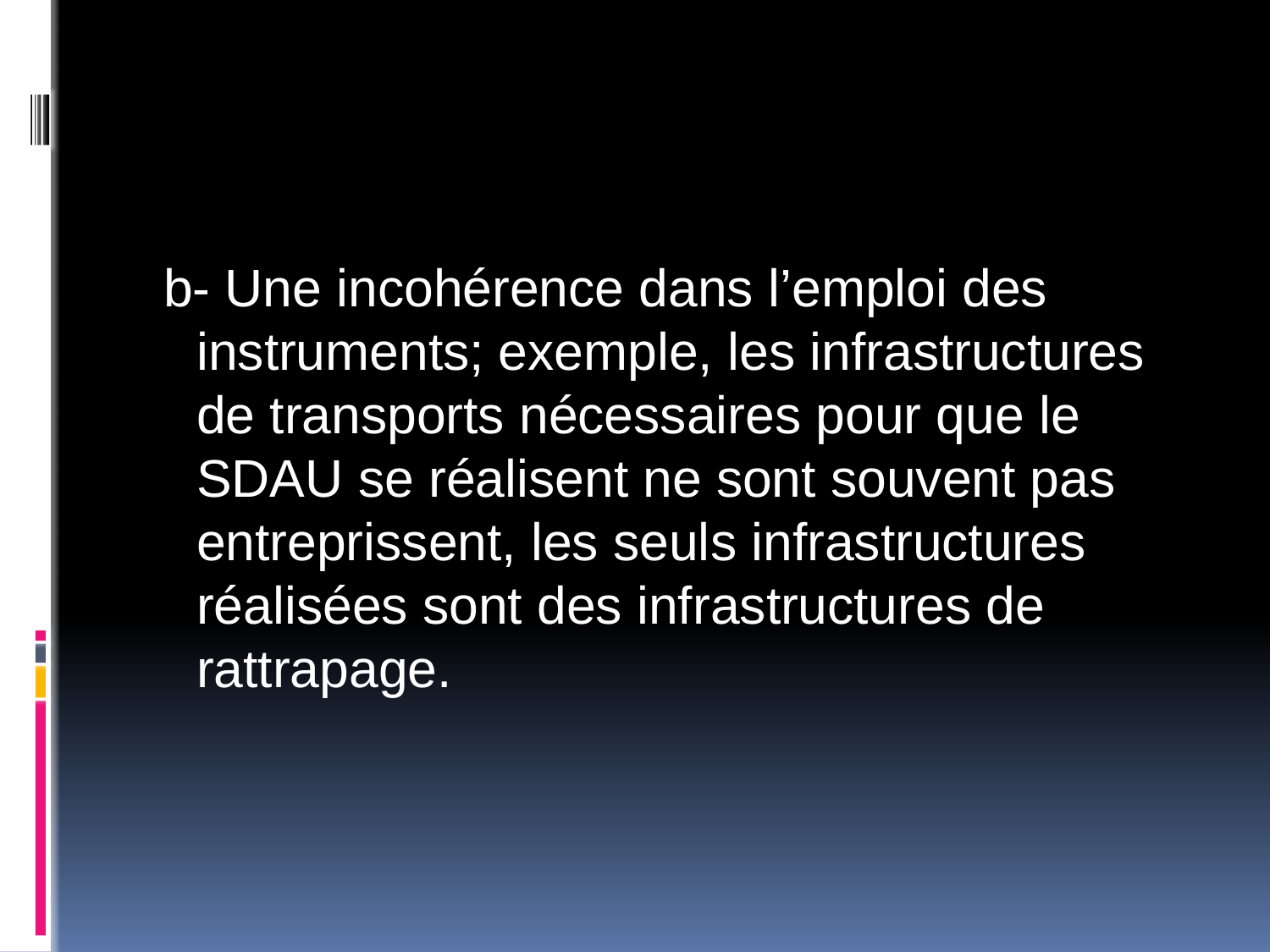

#
 b- Une incohérence dans l’emploi des instruments; exemple, les infrastructures de transports nécessaires pour que le SDAU se réalisent ne sont souvent pas entreprissent, les seuls infrastructures réalisées sont des infrastructures de rattrapage.